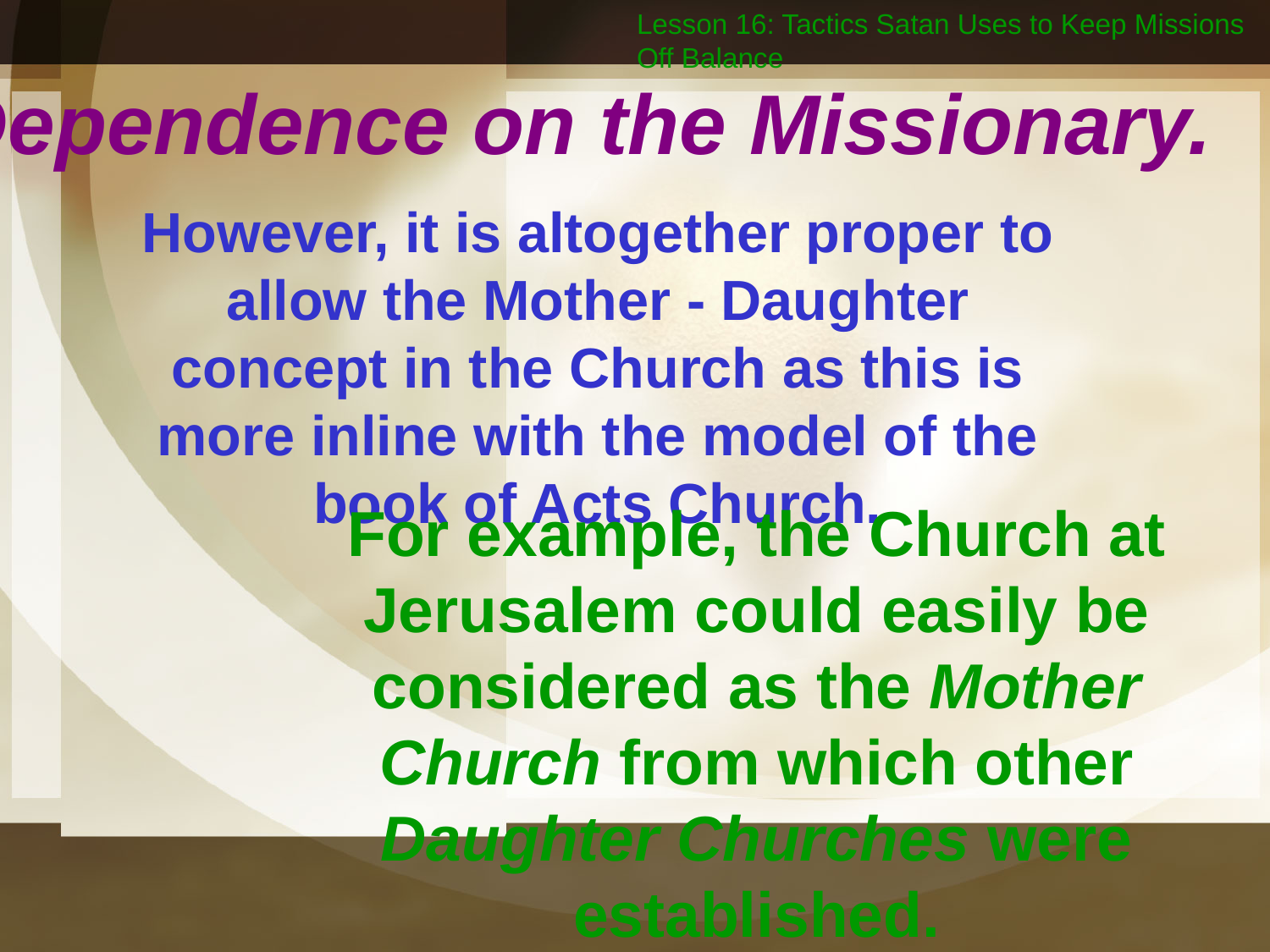

Lesson 16: Tactics Satan Uses to Keep Missions Off Balance
1. Dependence on the Missionary.
However, it is altogether proper to allow the Mother - Daughter concept in the Church as this is more inline with the model of the book of Acts Church.
For example, the Church at Jerusalem could easily be considered as the Mother Church from which other Daughter Churches were established.